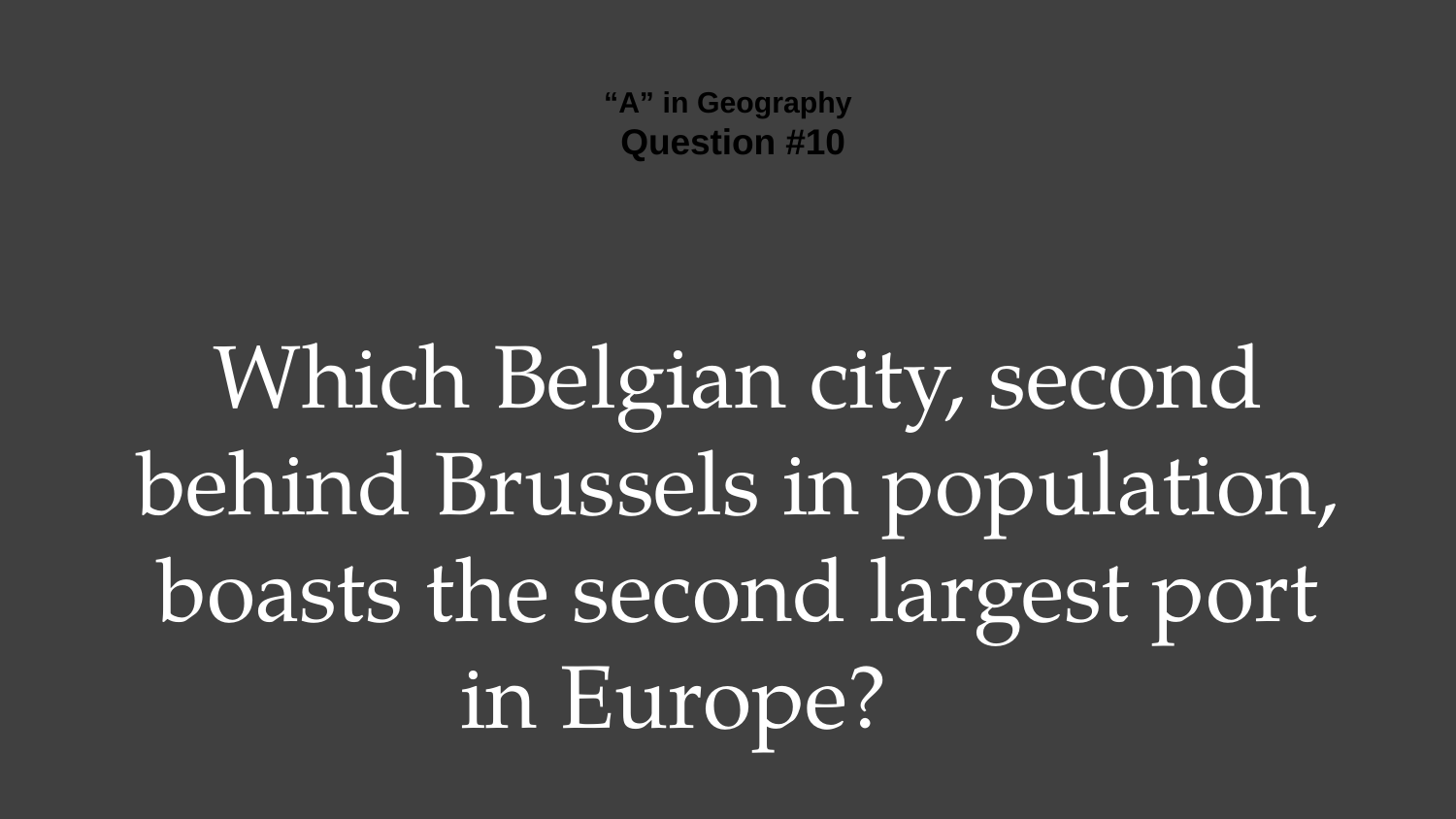

# “A” in Geography Question #10
Which Belgian city, second behind Brussels in population, boasts the second largest port in Europe?